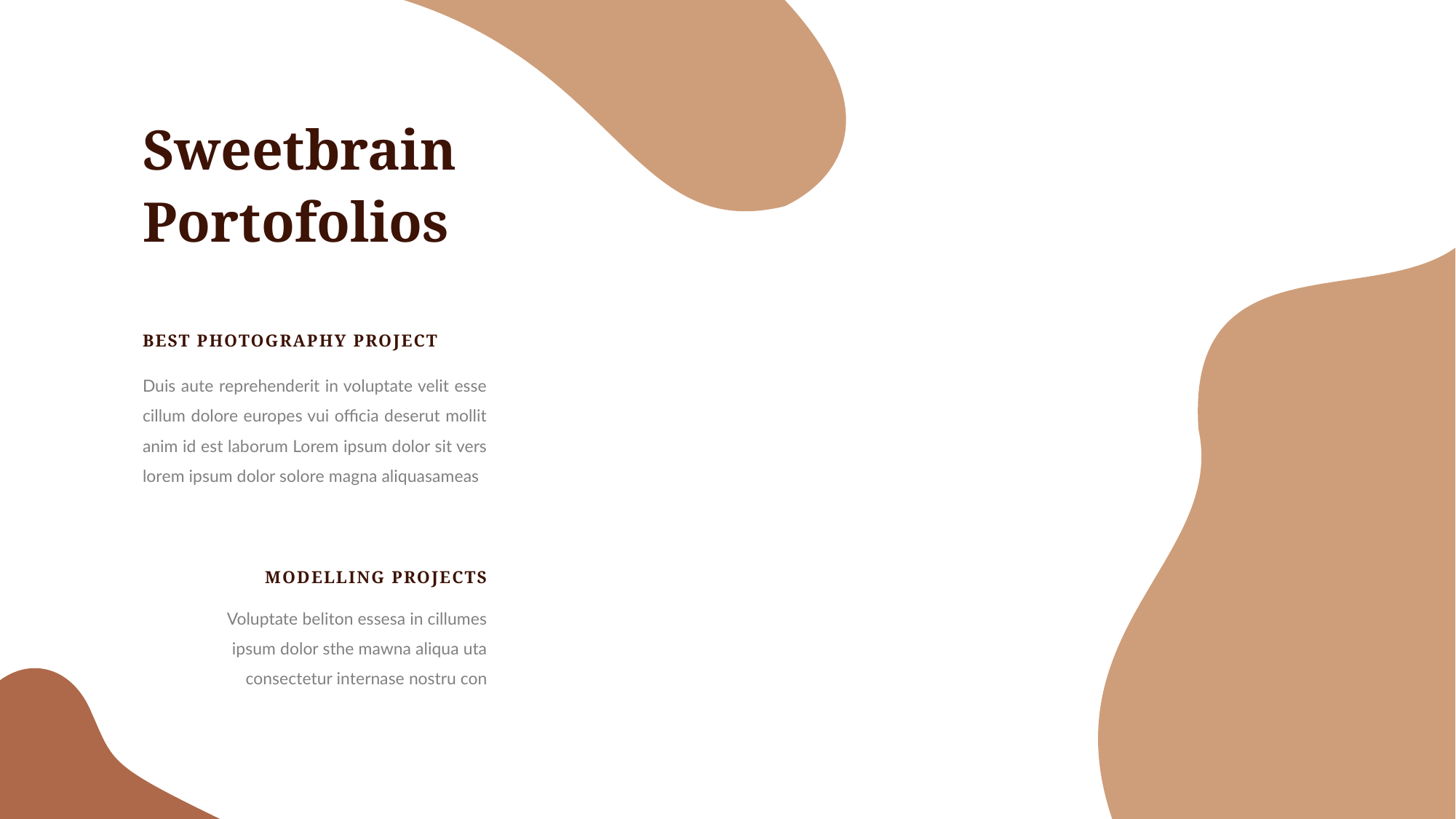

Sweetbrain Portofolios
BEST PHOTOGRAPHY PROJECT
Duis aute reprehenderit in voluptate velit esse cillum dolore europes vui officia deserut mollit anim id est laborum Lorem ipsum dolor sit vers lorem ipsum dolor solore magna aliquasameas

MODELLING PROJECTS
Voluptate beliton essesa in cillumes ipsum dolor sthe mawna aliqua uta consectetur internase nostru con